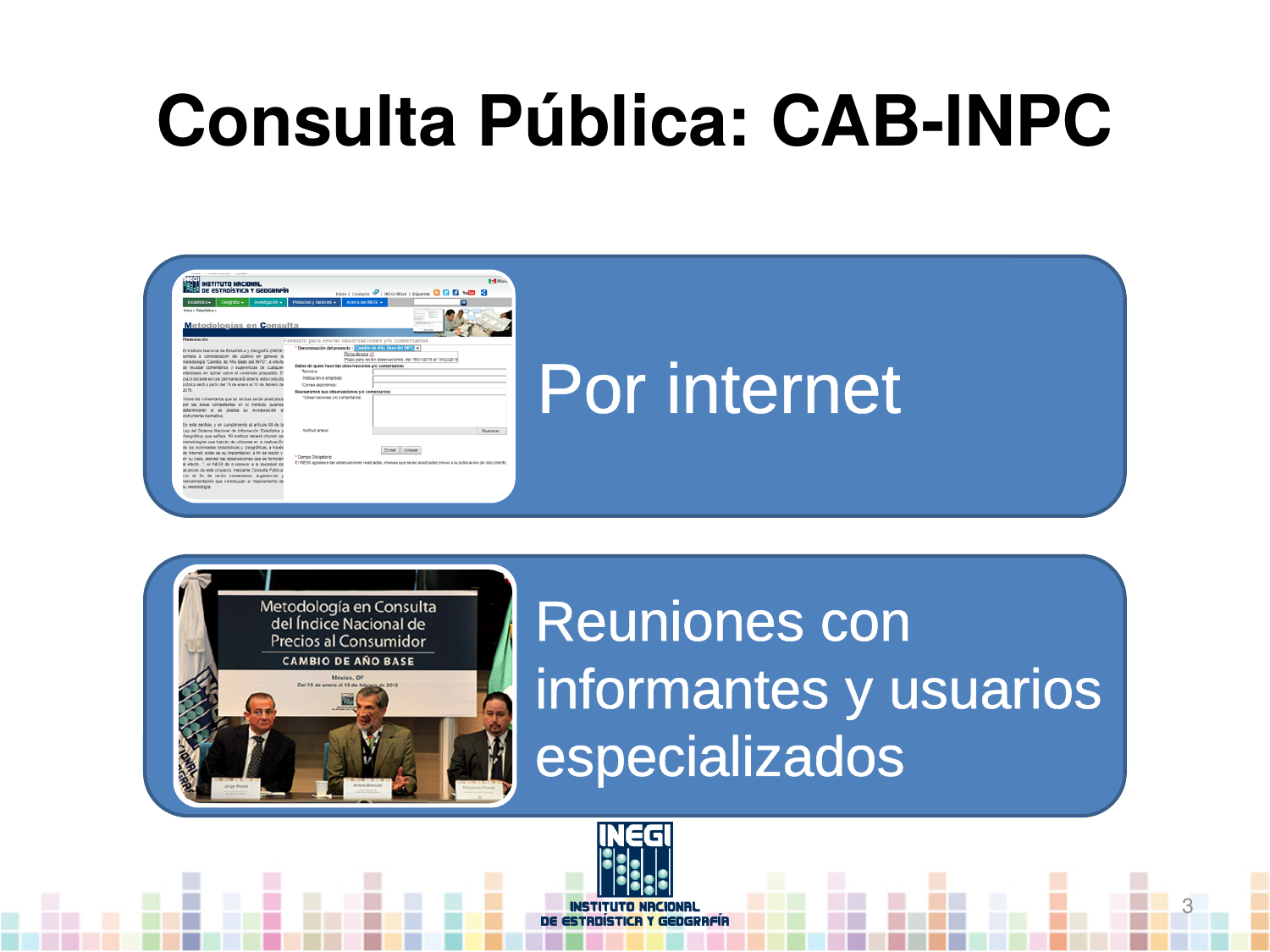

# Consulta Pública: CAB-INPC

Por internet

Reuniones con informantes y usuarios especializados
3